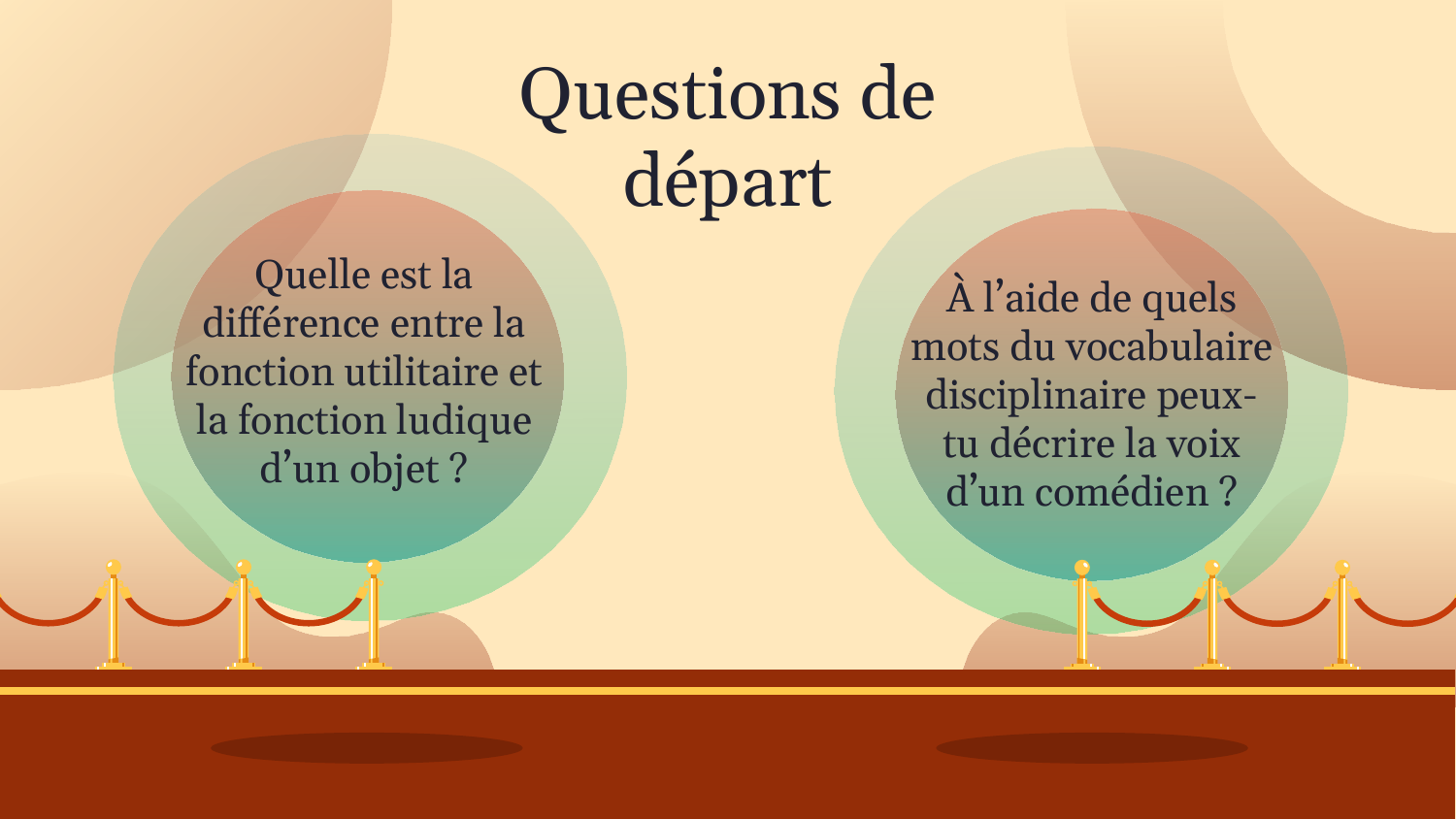

# Questions de départ

Quelle est la différence entre la fonction utilitaire et la fonction ludique d’un objet ?
À l’aide de quels mots du vocabulaire disciplinaire peux-tu décrire la voix d’un comédien ?